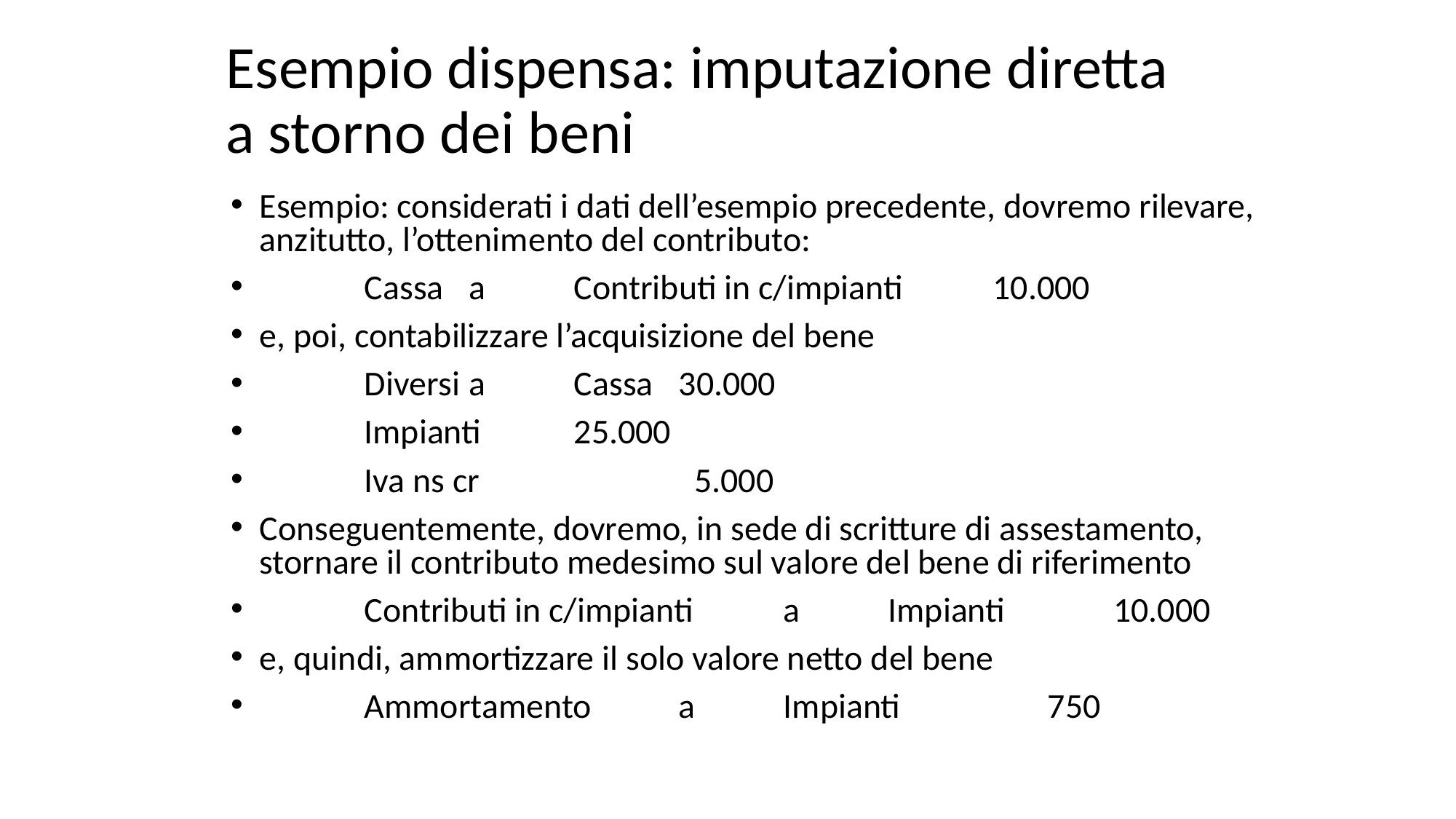

# Esempio dispensa: imputazione diretta a storno dei beni
Esempio: considerati i dati dell’esempio precedente, dovremo rilevare, anzitutto, l’ottenimento del contributo:
	Cassa		a		Contributi in c/impianti				10.000
e, poi, contabilizzare l’acquisizione del bene
	Diversi		a		Cassa									30.000
	Impianti										25.000
	Iva ns cr							  			  5.000
Conseguentemente, dovremo, in sede di scritture di assestamento, stornare il contributo medesimo sul valore del bene di riferimento
	Contributi in c/impianti	a	Impianti			  10.000
e, quindi, ammortizzare il solo valore netto del bene
	Ammortamento		a	Impianti			       750